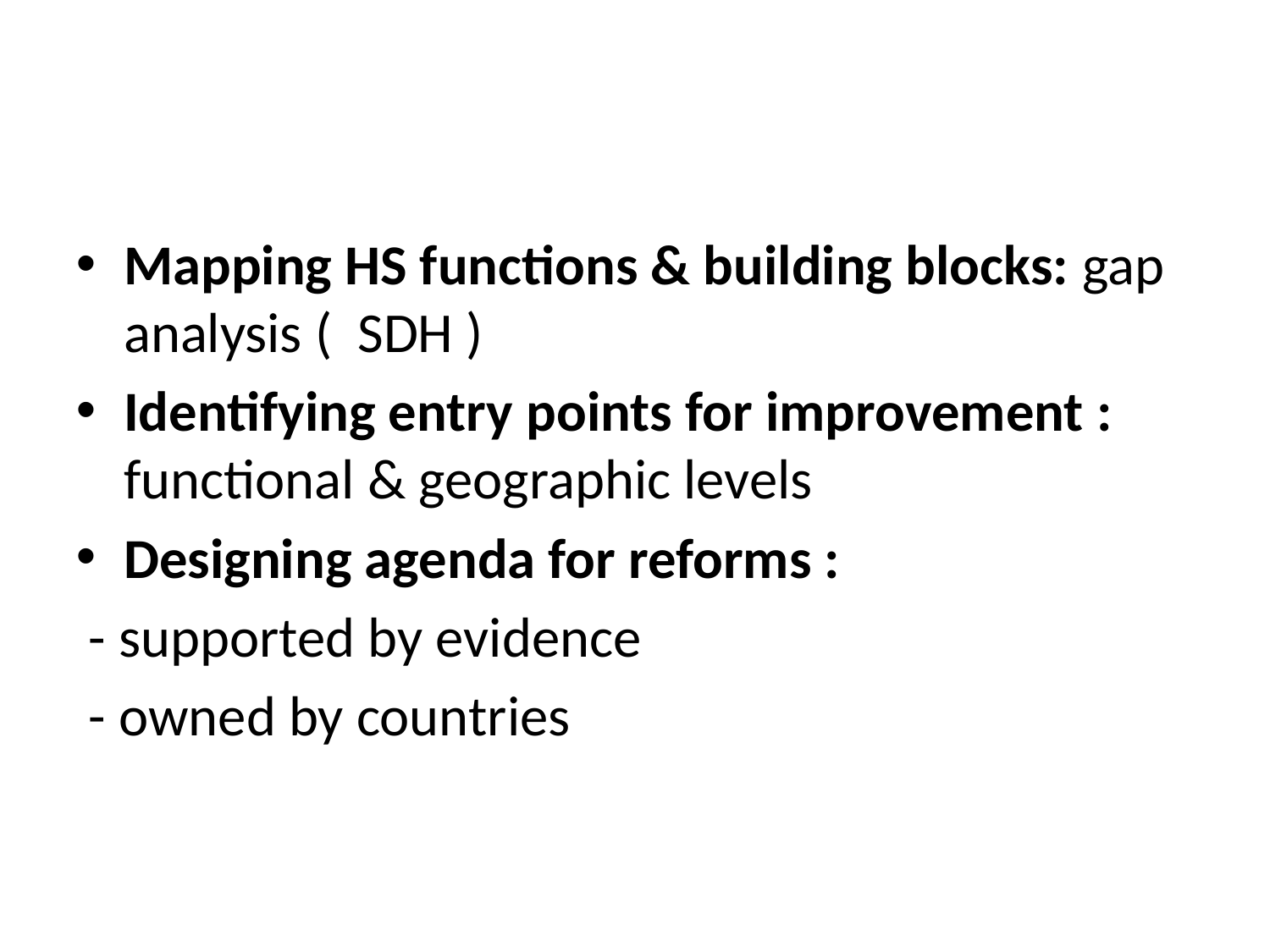

Mapping HS functions & building blocks: gap analysis (  SDH )
Identifying entry points for improvement : functional & geographic levels
Designing agenda for reforms :
 - supported by evidence
 - owned by countries